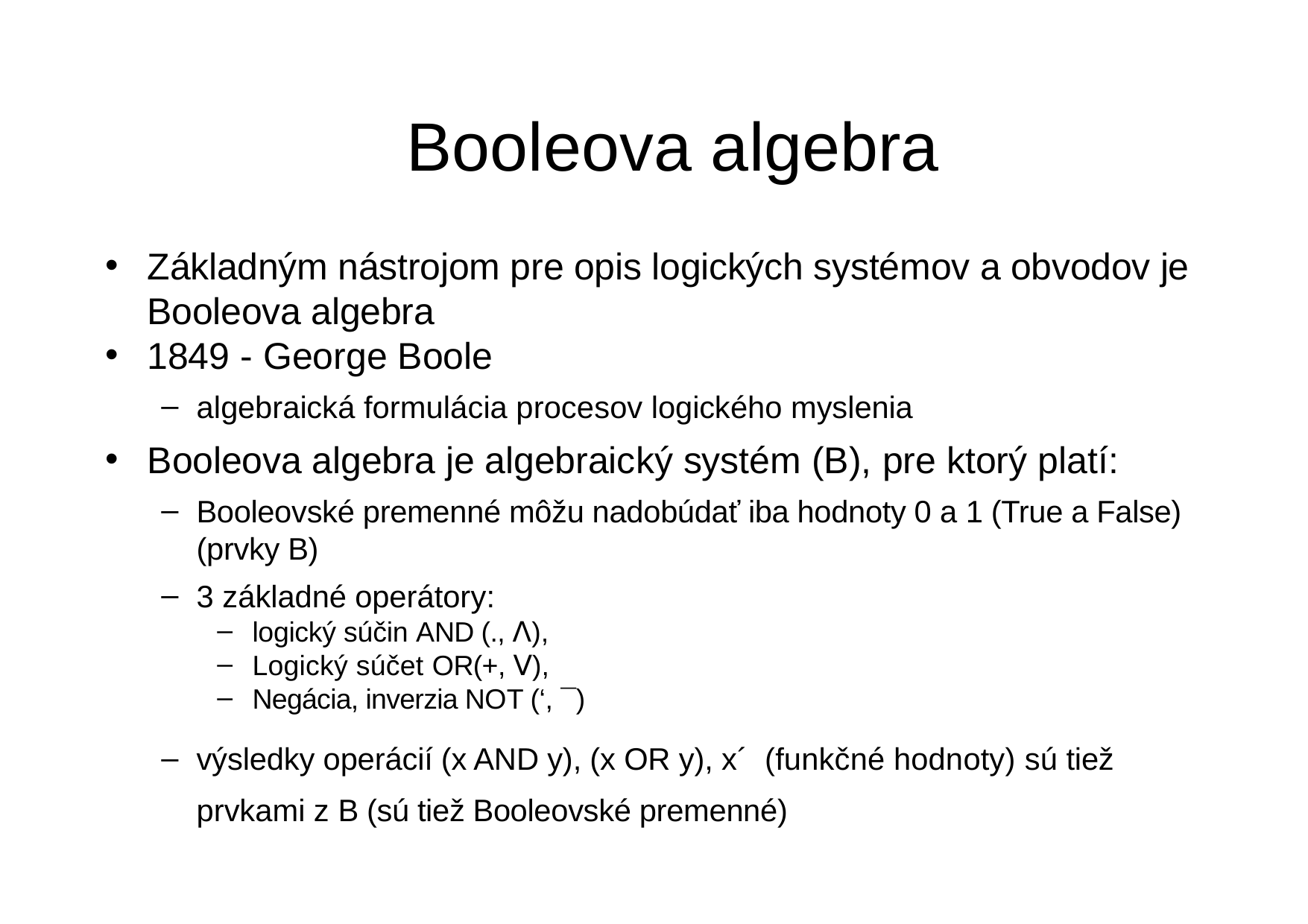

# Booleova algebra
Základným nástrojom pre opis logických systémov a obvodov je Booleova algebra
1849 - George Boole

algebraická formulácia procesov logického myslenia

Booleova algebra je algebraický systém (B), pre ktorý platí:

Booleovské premenné môžu nadobúdať iba hodnoty 0 a 1 (True a False) (prvky B)

3 základné operátory:
logický súčin AND (., ꓥ),
Logický súčet OR(+, ꓦ),
Negácia, inverzia NOT (‘, ¯)

výsledky operácií (x AND y), (x OR y), x´  (funkčné hodnoty) sú tiež prvkami z B (sú tiež Booleovské premenné)